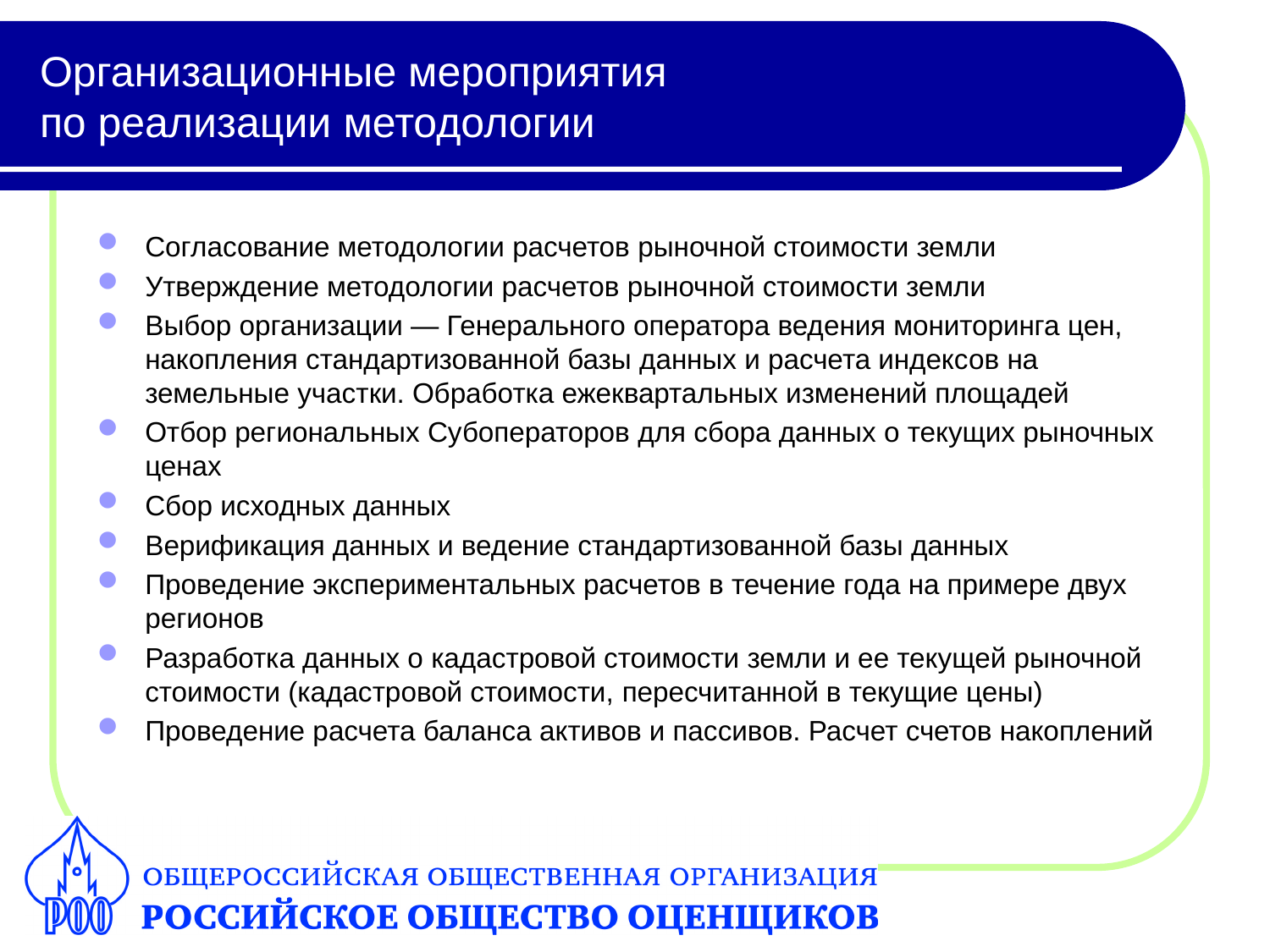

# Организационные мероприятия по реализации методологии
Согласование методологии расчетов рыночной стоимости земли
Утверждение методологии расчетов рыночной стоимости земли
Выбор организации — Генерального оператора ведения мониторинга цен, накопления стандартизованной базы данных и расчета индексов на земельные участки. Обработка ежеквартальных изменений площадей
Отбор региональных Субоператоров для сбора данных о текущих рыночных ценах
Сбор исходных данных
Верификация данных и ведение стандартизованной базы данных
Проведение экспериментальных расчетов в течение года на примере двух регионов
Разработка данных о кадастровой стоимости земли и ее текущей рыночной стоимости (кадастровой стоимости, пересчитанной в текущие цены)
Проведение расчета баланса активов и пассивов. Расчет счетов накоплений